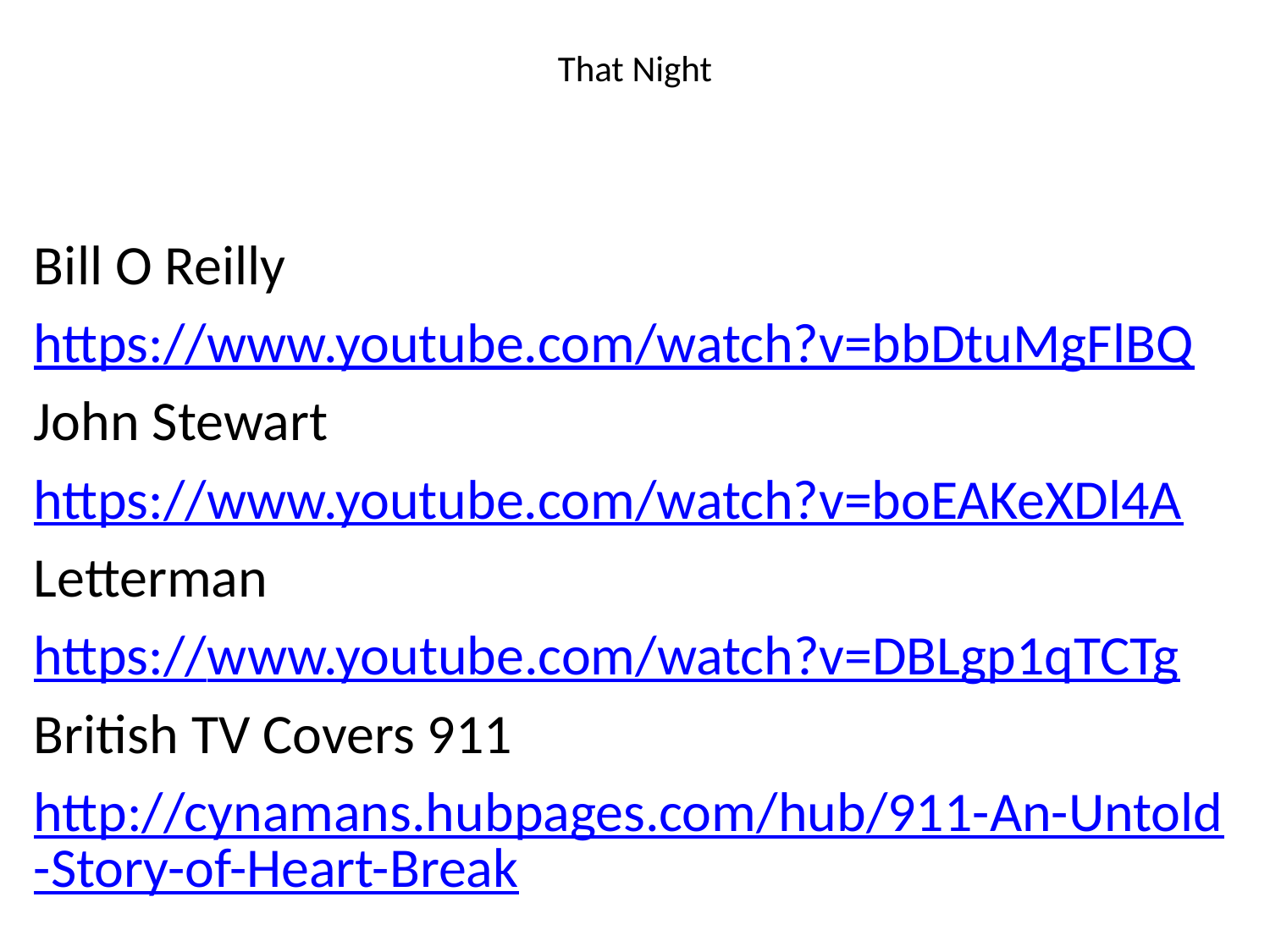

# That Night
Bill O Reilly
https://www.youtube.com/watch?v=bbDtuMgFlBQ
John Stewart
https://www.youtube.com/watch?v=boEAKeXDl4A
Letterman
https://www.youtube.com/watch?v=DBLgp1qTCTg
British TV Covers 911
http://cynamans.hubpages.com/hub/911-An-Untold-Story-of-Heart-Break